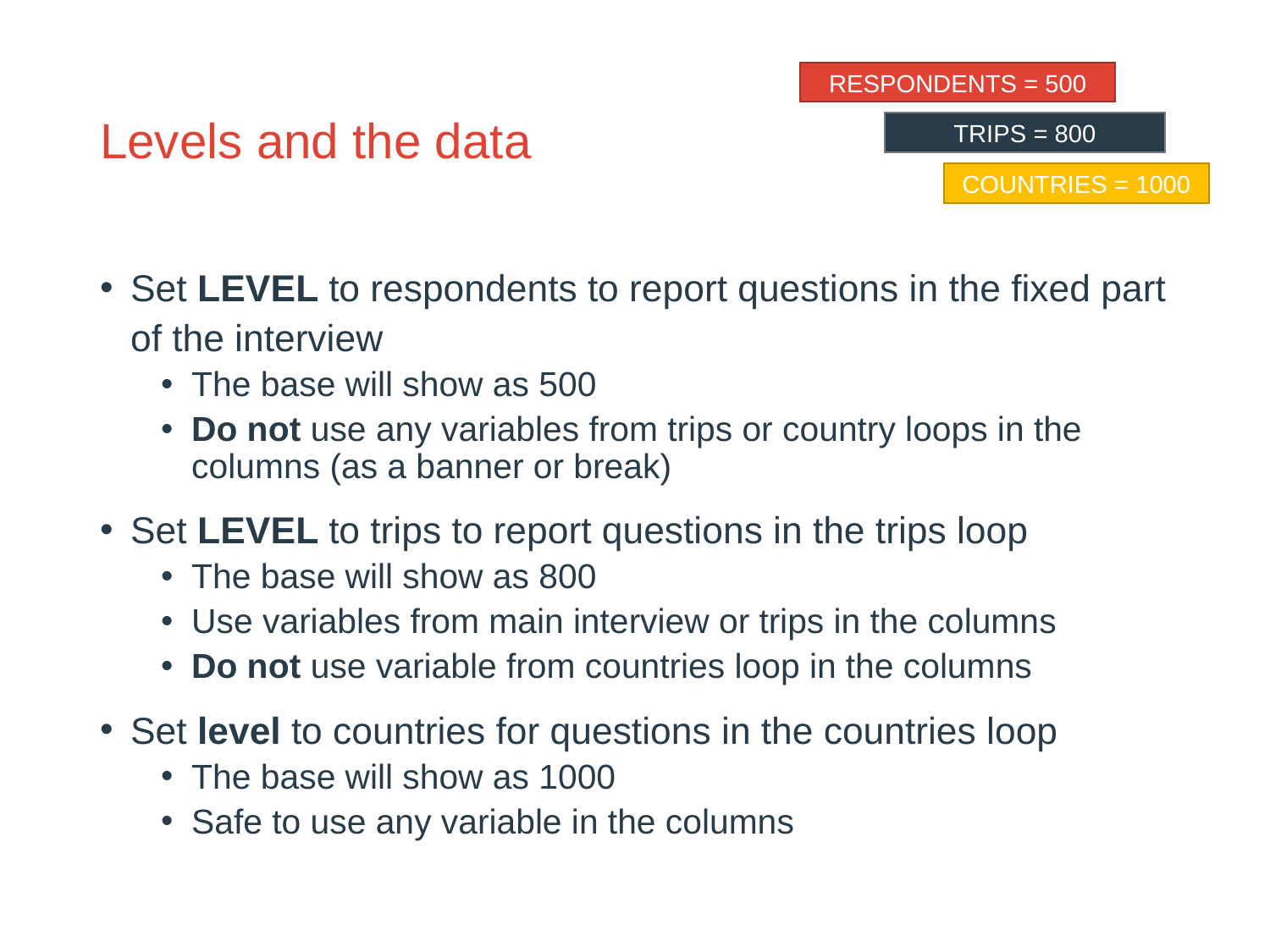

# Levels and the data
Respondents = 500
Trips = 800
Countries = 1000
Set LEVEL to respondents to report questions in the fixed part of the interview
The base will show as 500
Do not use any variables from trips or country loops in the columns (as a banner or break)
Set LEVEL to trips to report questions in the trips loop
The base will show as 800
Use variables from main interview or trips in the columns
Do not use variable from countries loop in the columns
Set level to countries for questions in the countries loop
The base will show as 1000
Safe to use any variable in the columns